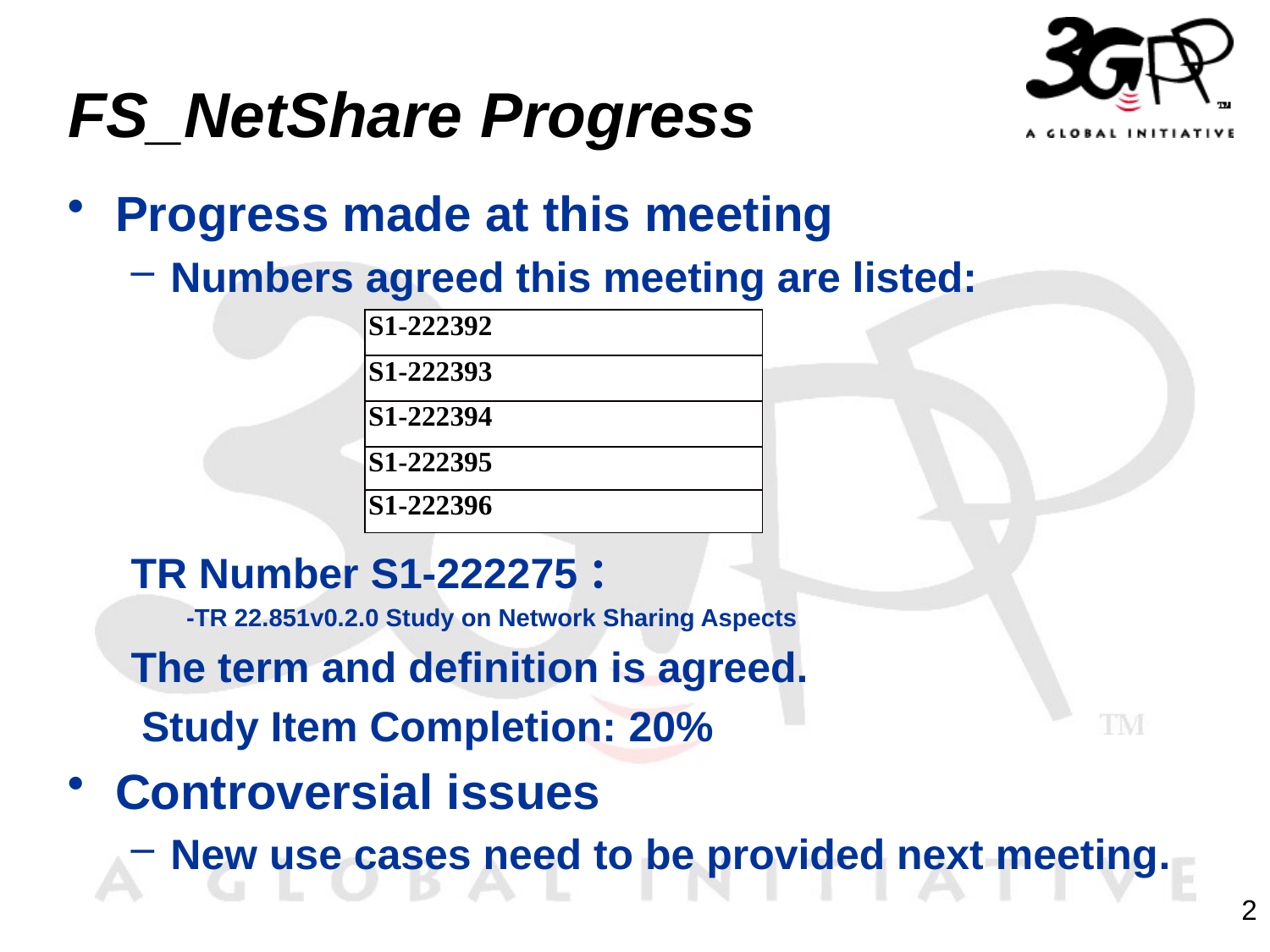

# FS_NetShare Progress
Progress made at this meeting
Numbers agreed this meeting are listed:

TR Number S1-222275：
-TR 22.851v0.2.0 Study on Network Sharing Aspects
The term and definition is agreed.
 Study Item Completion: 20%
Controversial issues
New use cases need to be provided next meeting.
| S1-222392 |
| --- |
| S1-222393 |
| S1-222394 |
| S1-222395 |
| S1-222396 |
2